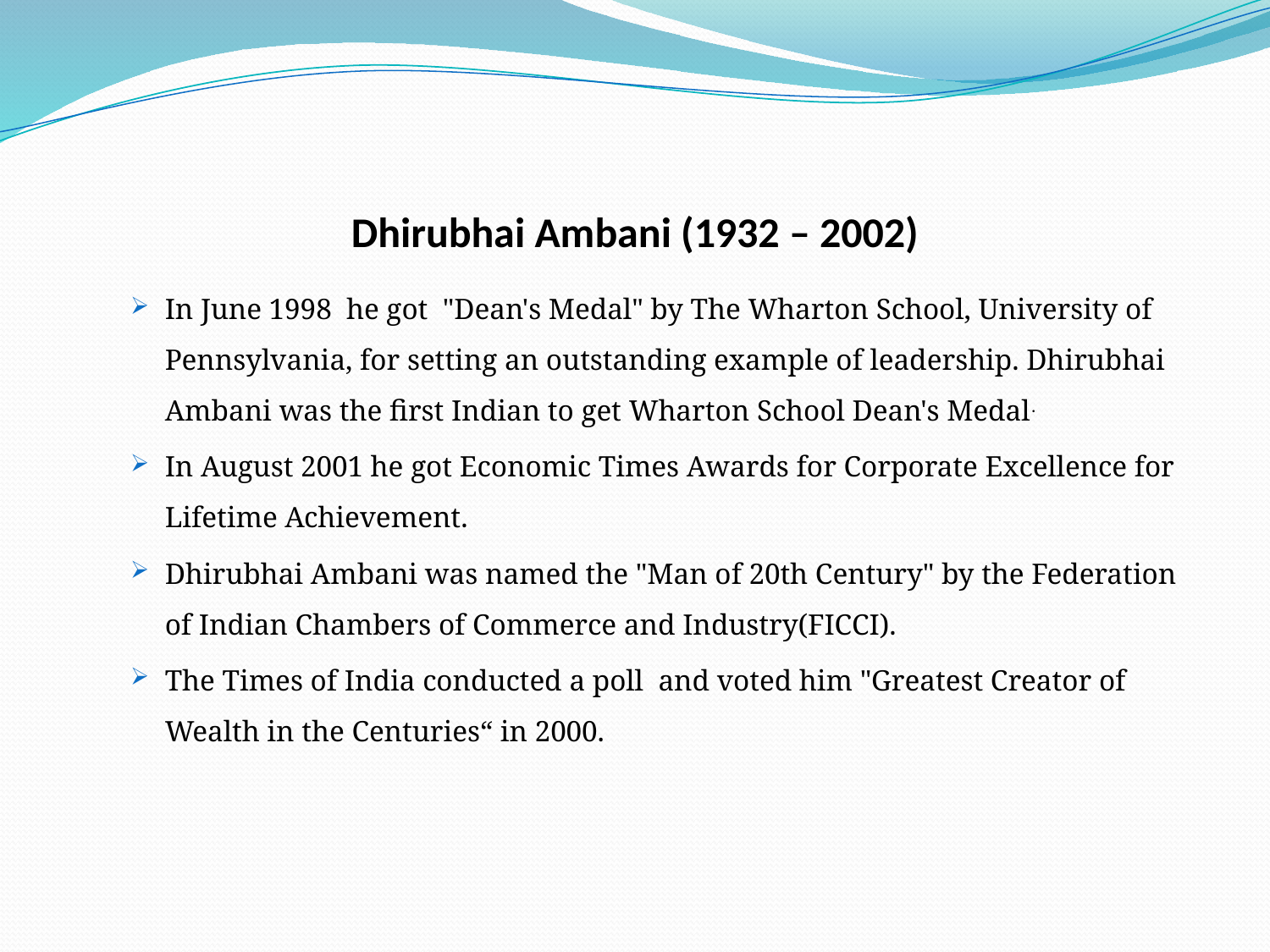

# Dhirubhai Ambani (1932 – 2002)
In June 1998  he got  "Dean's Medal" by The Wharton School, University of Pennsylvania, for setting an outstanding example of leadership. Dhirubhai Ambani was the first Indian to get Wharton School Dean's Medal.
In August 2001 he got Economic Times Awards for Corporate Excellence for Lifetime Achievement.
Dhirubhai Ambani was named the "Man of 20th Century" by the Federation of Indian Chambers of Commerce and Industry(FICCI).
The Times of India conducted a poll  and voted him "Greatest Creator of Wealth in the Centuries“ in 2000.